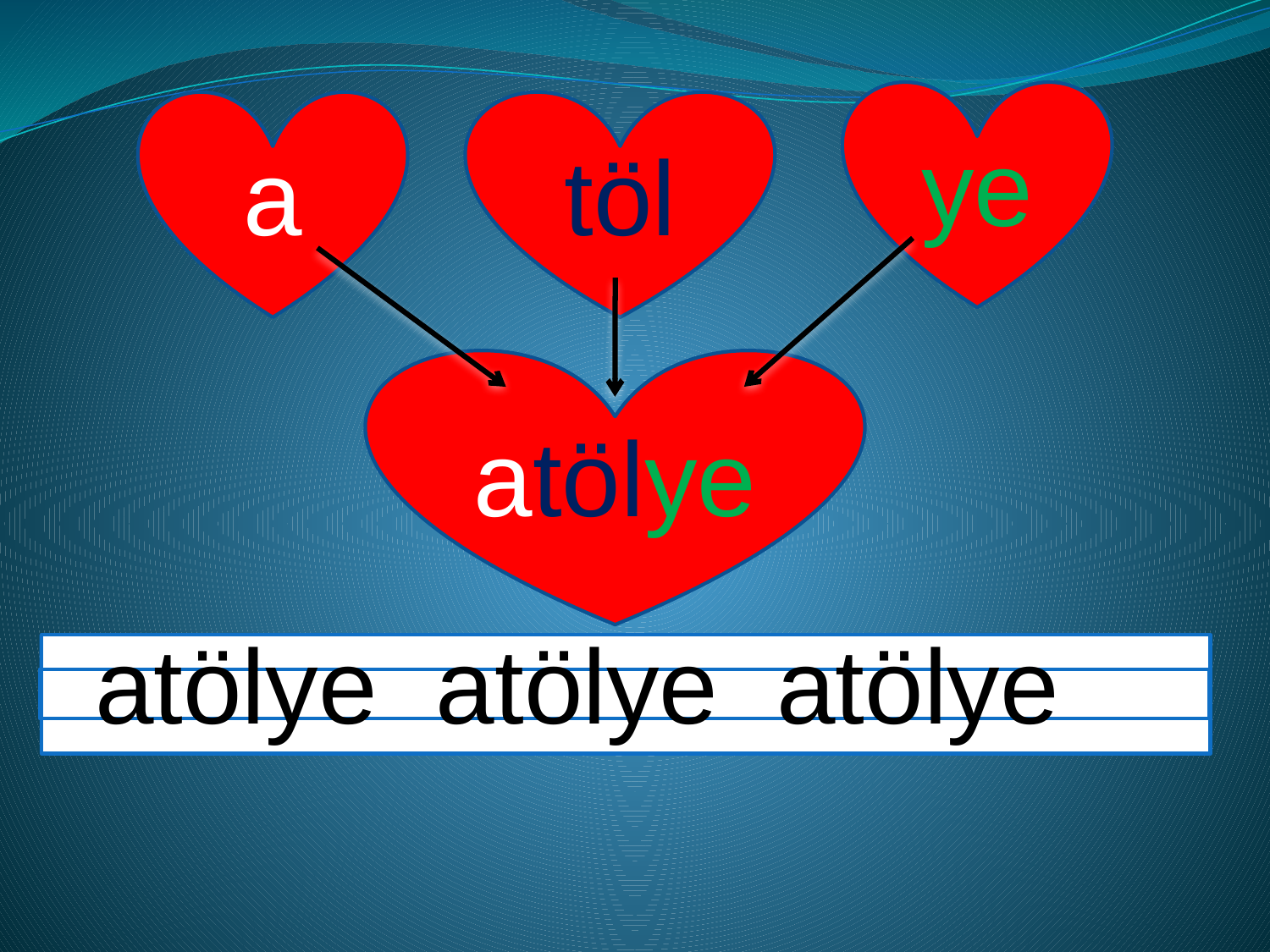

ye
a
töl

atölye

   atölye  atölye  atölye